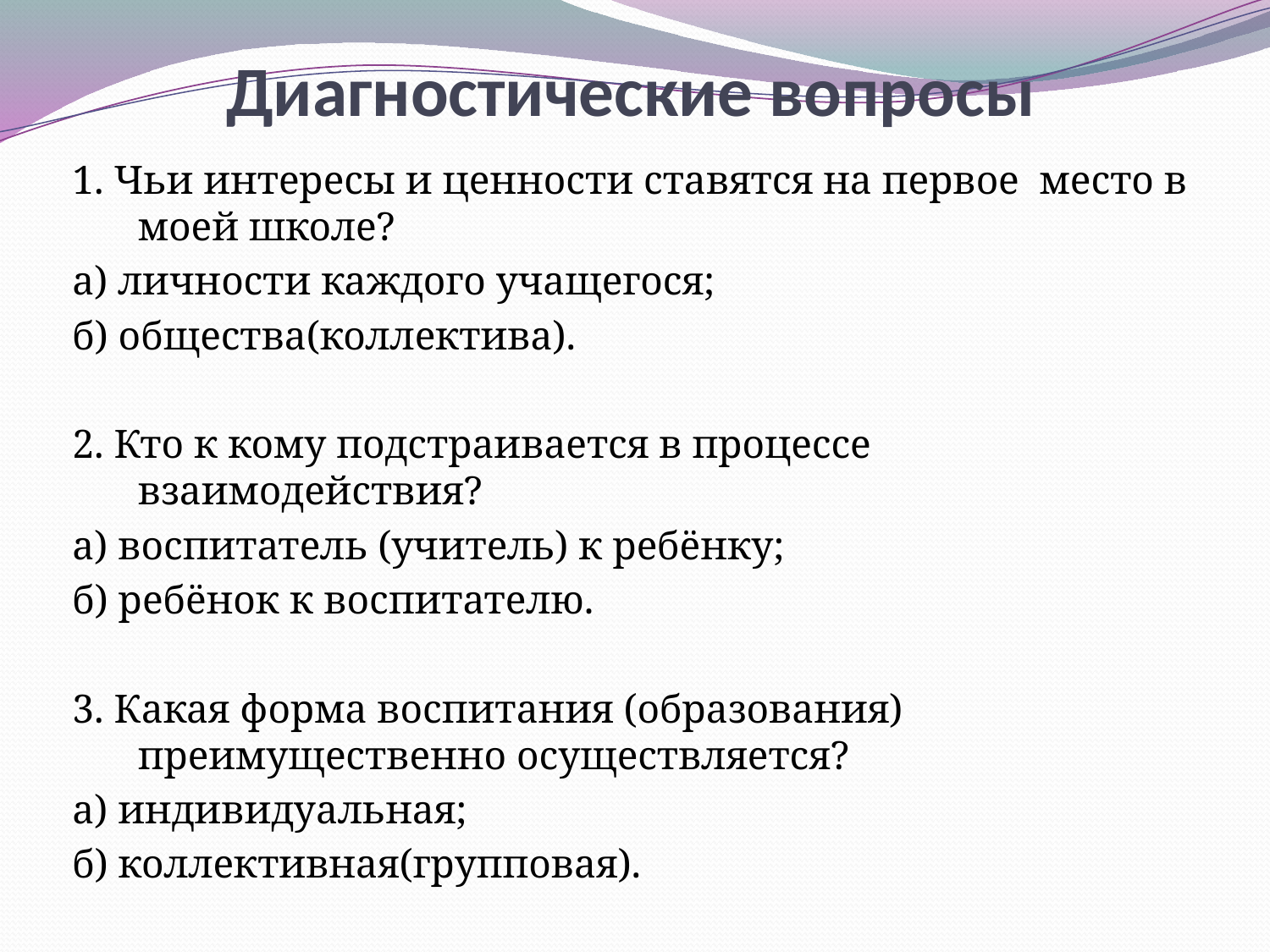

# Диагностические вопросы
1. Чьи интересы и ценности ставятся на первое  место в моей школе?
а) личности каждого учащегося;
б) общества(коллектива).

2. Кто к кому подстраивается в процессе взаимодействия?
а) воспитатель (учитель) к ребёнку;
б) ребёнок к воспитателю.

3. Какая форма воспитания (образования) преимущественно осуществляется?
а) индивидуальная;
б) коллективная(групповая).